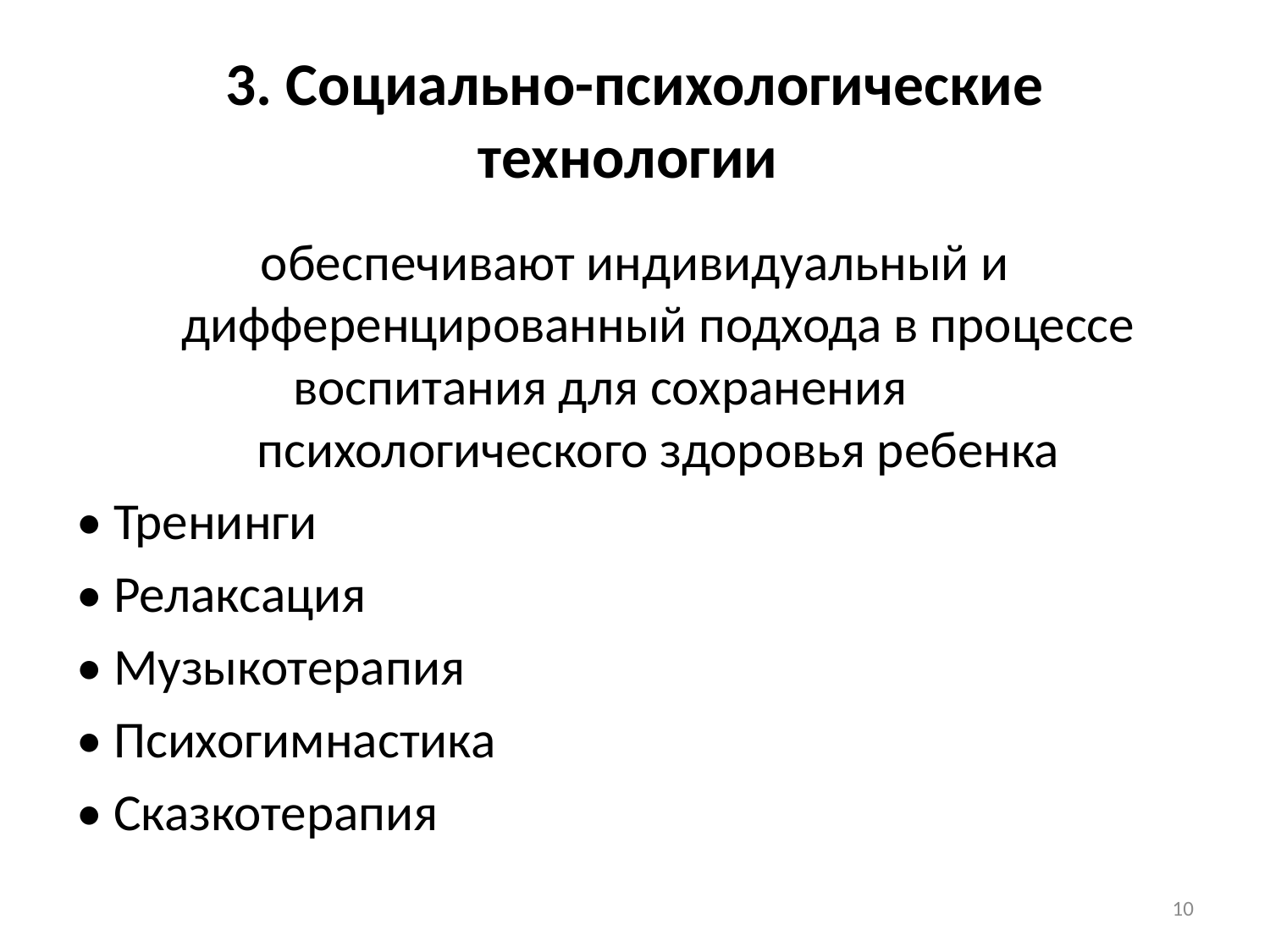

# 3. Социально-психологические технологии
обеспечивают индивидуальный и дифференцированный подхода в процессе воспитания для сохранения           психологического здоровья ребенка
• Тренинги
• Релаксация
• Музыкотерапия
• Психогимнастика
• Сказкотерапия

10